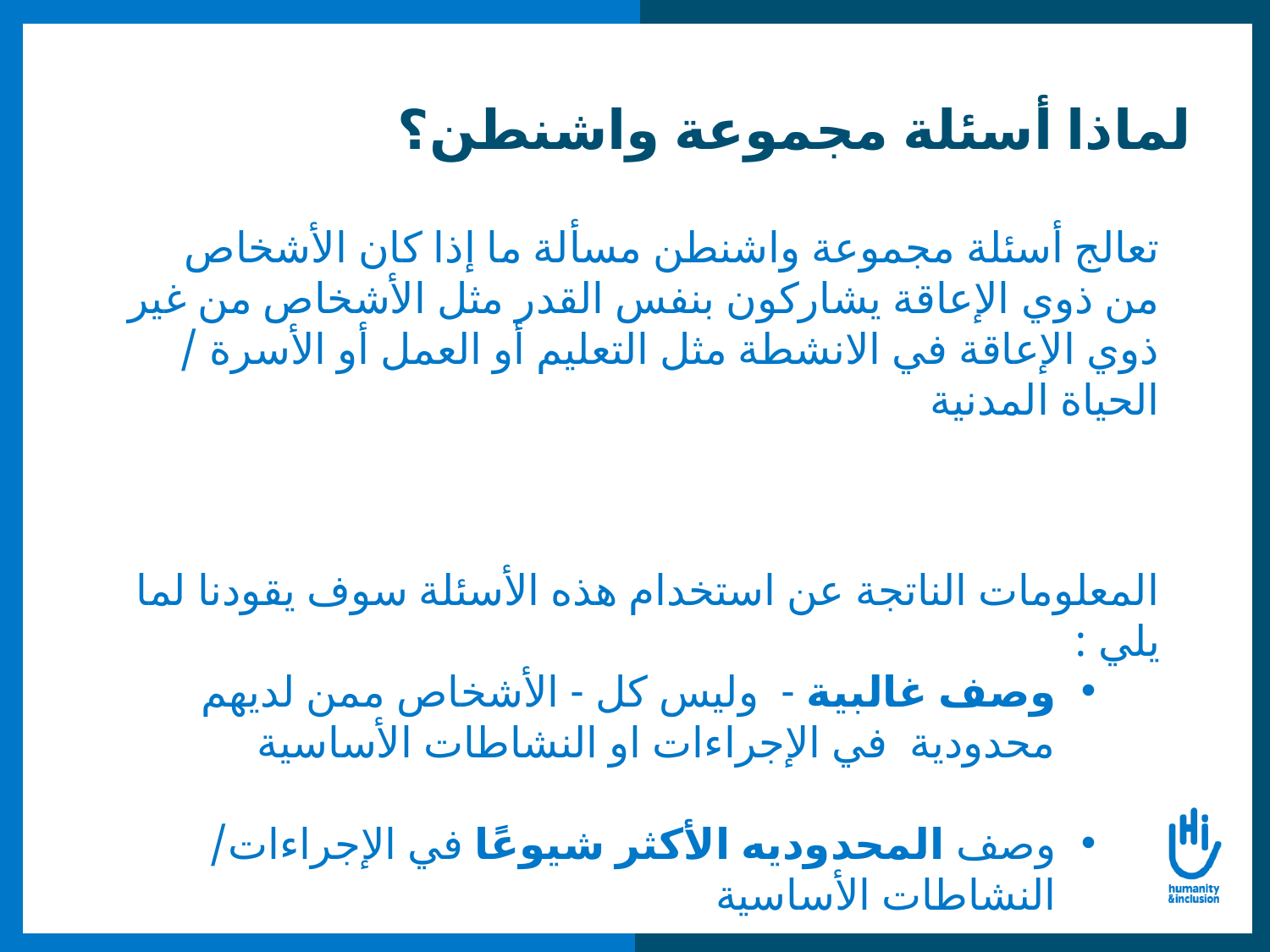

# لماذا أسئلة مجموعة واشنطن؟

تعالج أسئلة مجموعة واشنطن مسألة ما إذا كان الأشخاص من ذوي الإعاقة يشاركون بنفس القدر مثل الأشخاص من غير ذوي الإعاقة في الانشطة مثل التعليم أو العمل أو الأسرة / الحياة المدنية

المعلومات الناتجة عن استخدام هذه الأسئلة سوف يقودنا لما يلي :
وصف غالبية -  وليس كل - الأشخاص ممن لديهم محدودية  في الإجراءات او النشاطات الأساسية

وصف المحدوديه الأكثر شيوعًا في الإجراءات/ النشاطات الأساسية